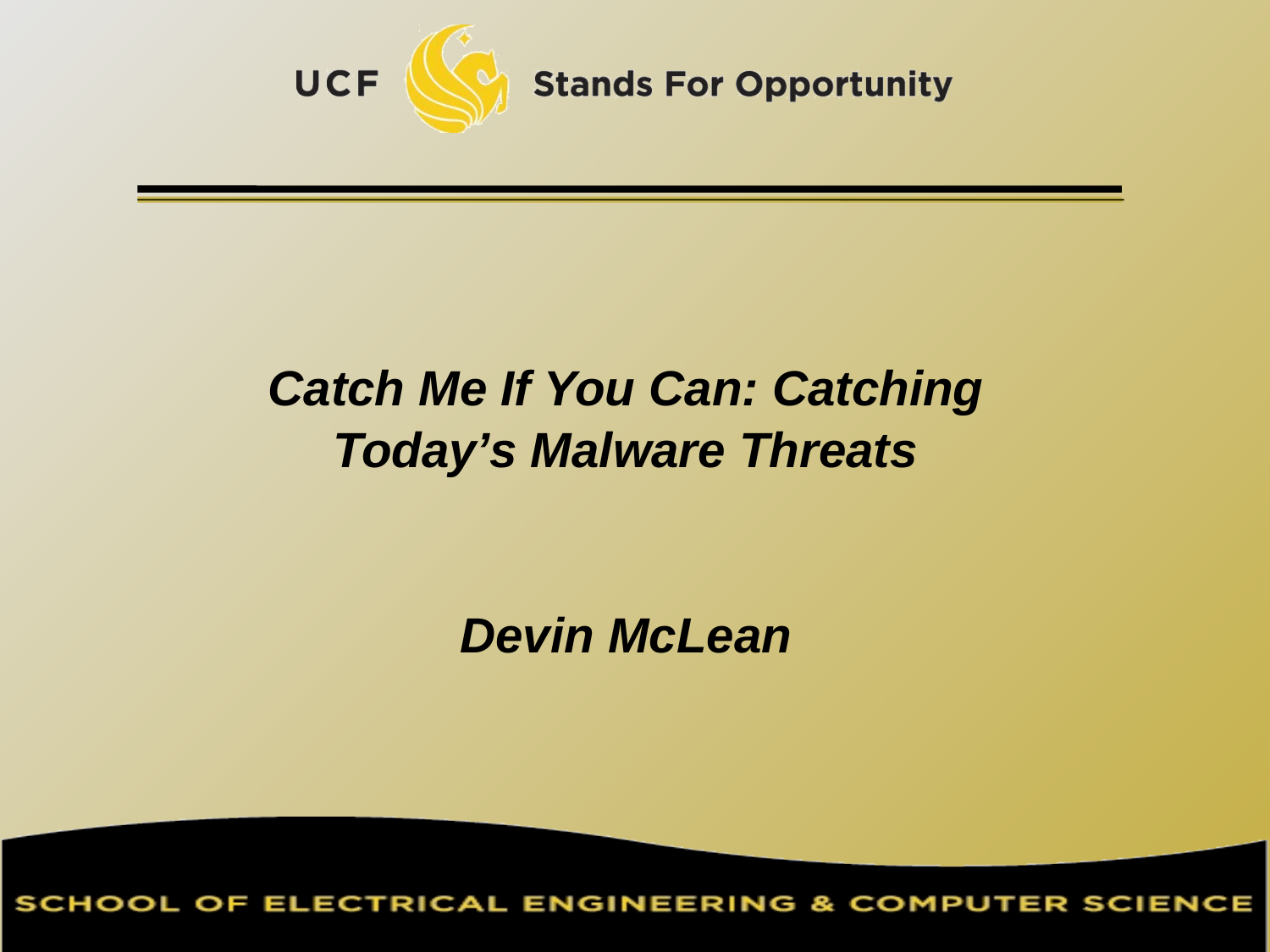

# Catch Me If You Can: Catching Today’s Malware Threats Devin McLean